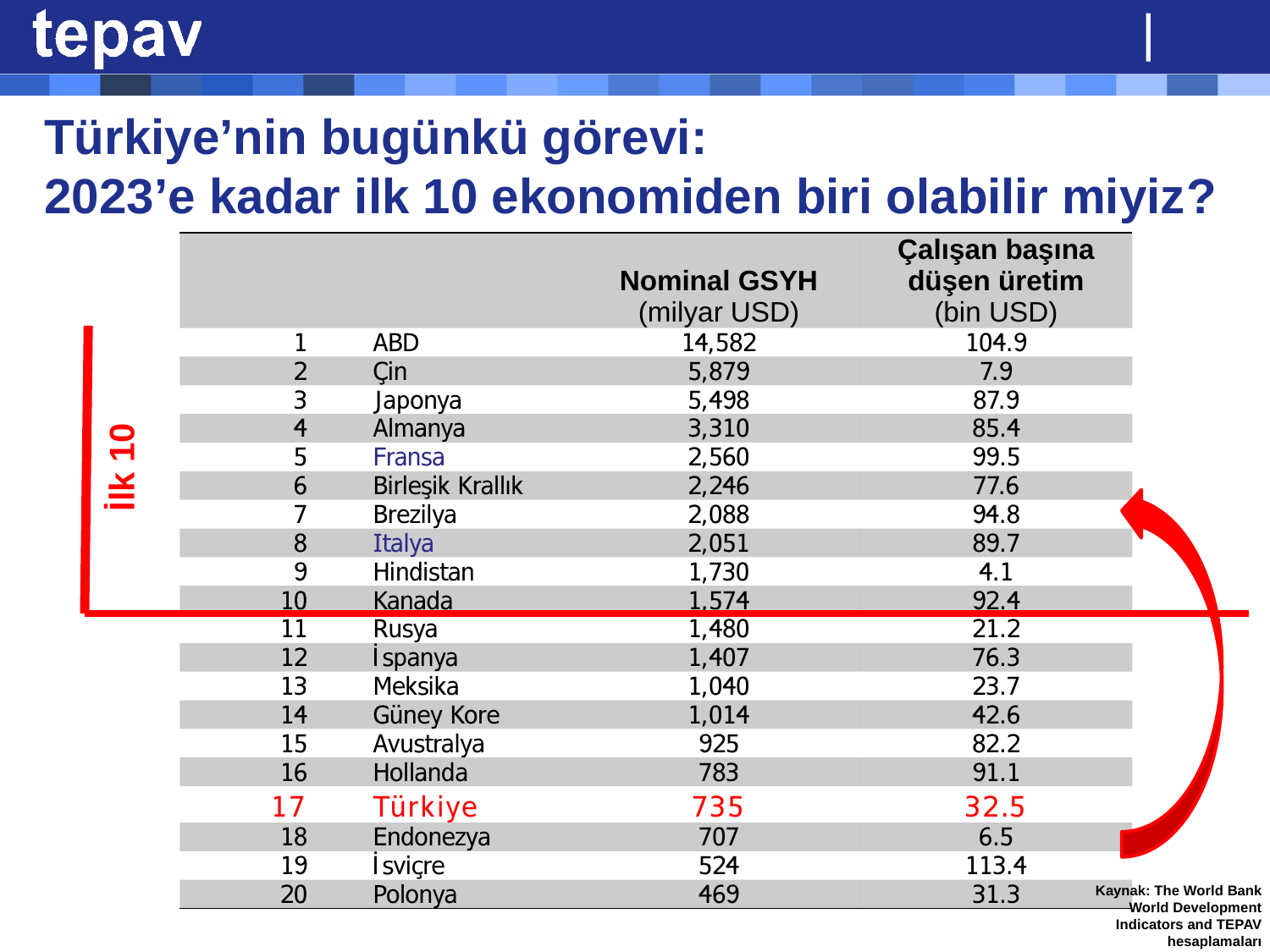

# Türkiye’nin bugünkü görevi: 2023’e kadar ilk 10 ekonomiden biri olabilir miyiz?
|  |  | Nominal GSYH (milyar USD) | Çalışan başına düşen üretim (bin USD) |
| --- | --- | --- | --- |
| 1 | ABD | 14,582 | 104.9 |
| 2 | Çin | 5,879 | 7.9 |
| 3 | Japonya | 5,498 | 87.9 |
| 4 | Almanya | 3,310 | 85.4 |
| 5 | Fransa | 2,560 | 99.5 |
| 6 | Birleşik Krallık | 2,246 | 77.6 |
| 7 | Brezilya | 2,088 | 94.8 |
| 8 | Italya | 2,051 | 89.7 |
| 9 | Hindistan | 1,730 | 4.1 |
| 10 | Kanada | 1,574 | 92.4 |
| 11 | Rusya | 1,480 | 21.2 |
| 12 | İspanya | 1,407 | 76.3 |
| 13 | Meksika | 1,040 | 23.7 |
| 14 | Güney Kore | 1,014 | 42.6 |
| 15 | Avustralya | 925 | 82.2 |
| 16 | Hollanda | 783 | 91.1 |
| 17 | Türkiye | 735 | 32.5 |
| 18 | Endonezya | 707 | 6.5 |
| 19 | İsviçre | 524 | 113.4 |
| 20 | Polonya | 469 | 31.3 |
İlk 10

Kaynak: The World Bank World Development Indicators and TEPAV hesaplamaları